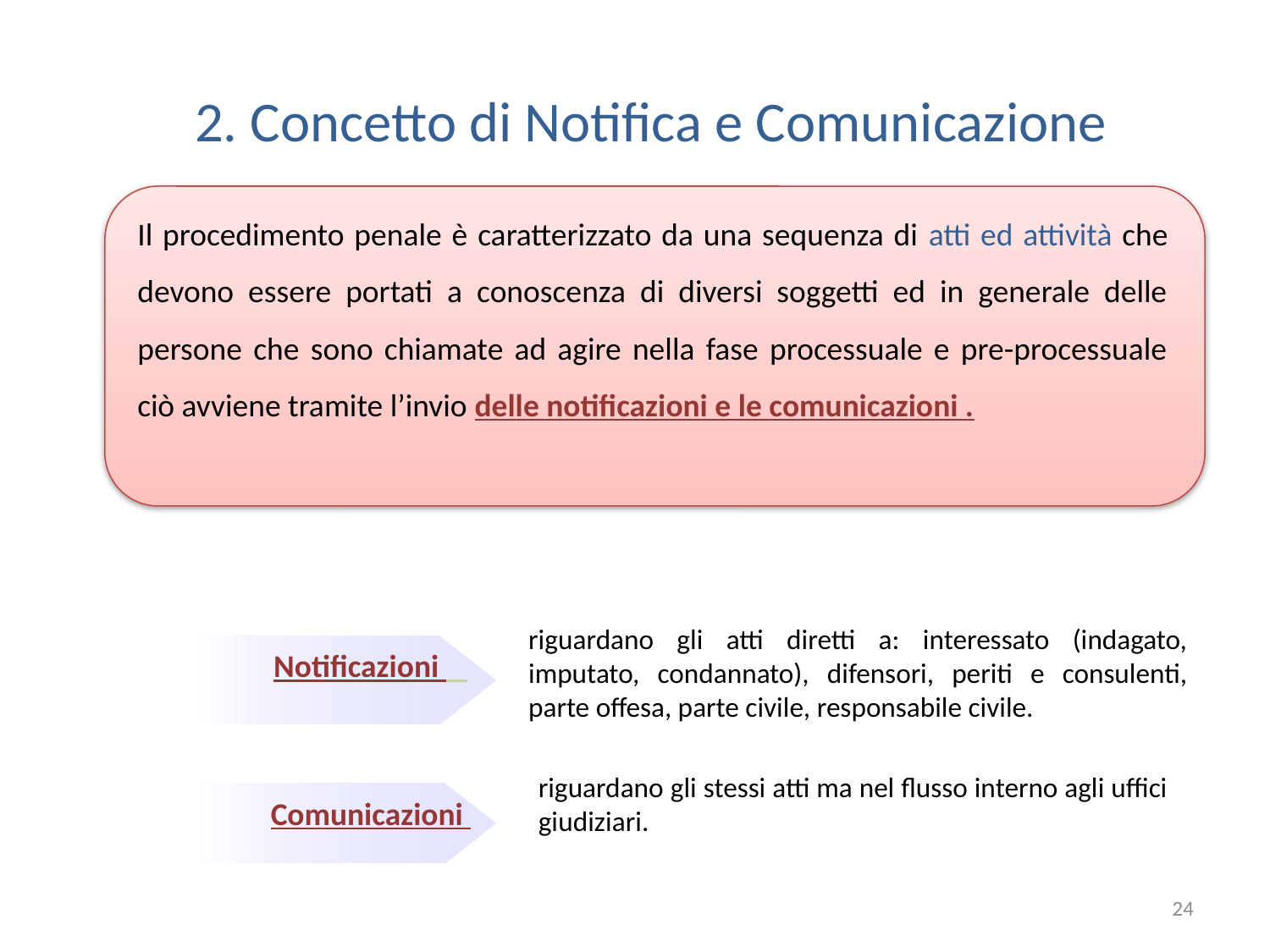

# 2. Concetto di Notifica e Comunicazione

Il procedimento penale è caratterizzato da una sequenza di atti ed attività che devono essere portati a conoscenza di diversi soggetti ed in generale delle persone che sono chiamate ad agire nella fase processuale e pre-processuale ciò avviene tramite l’invio delle notificazioni e le comunicazioni .
riguardano gli atti diretti a: interessato (indagato, imputato, condannato), difensori, periti e consulenti, parte offesa, parte civile, responsabile civile.
Notificazioni
riguardano gli stessi atti ma nel flusso interno agli uffici giudiziari.
Comunicazioni
24